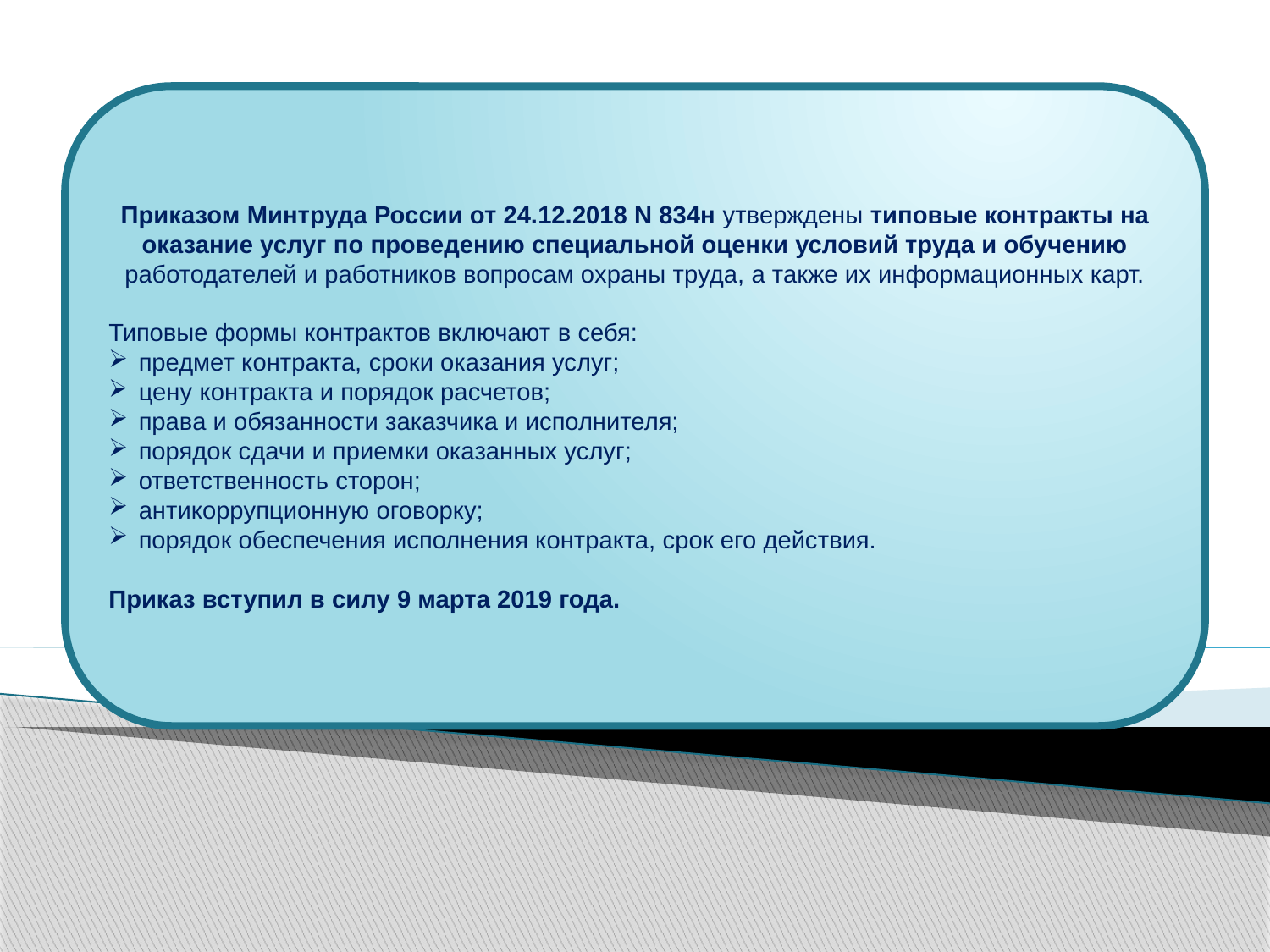

Приказом Минтруда России от 24.12.2018 N 834н утверждены типовые контракты на оказание услуг по проведению специальной оценки условий труда и обучению работодателей и работников вопросам охраны труда, а также их информационных карт.

Типовые формы контрактов включают в себя:
предмет контракта, сроки оказания услуг;
цену контракта и порядок расчетов;
права и обязанности заказчика и исполнителя;
порядок сдачи и приемки оказанных услуг;
ответственность сторон;
антикоррупционную оговорку;
порядок обеспечения исполнения контракта, срок его действия.

Приказ вступил в силу 9 марта 2019 года.